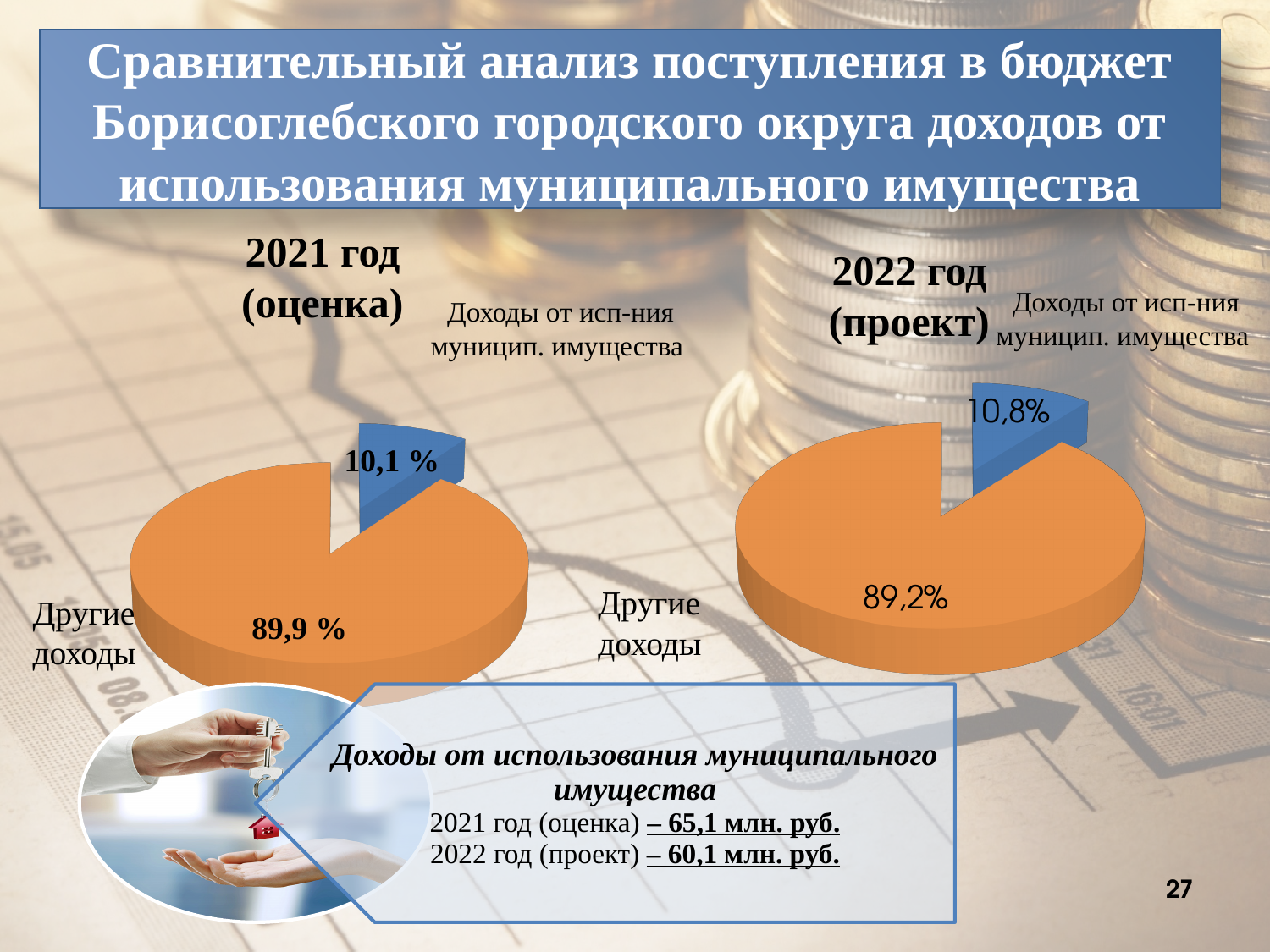

Сравнительный анализ поступления в бюджет Борисоглебского городского округа доходов от использования муниципального имущества

2021 год (оценка)
2022 год (проект)
Доходы от исп-ния муницип. имущества
Доходы от исп-ния муницип. имущества

[unsupported chart]

[unsupported chart]

Другие доходы
Другие доходы
Доходы от использования муниципального имущества
2021 год (оценка) – 65,1 млн. руб.
2022 год (проект) – 60,1 млн. руб.
27